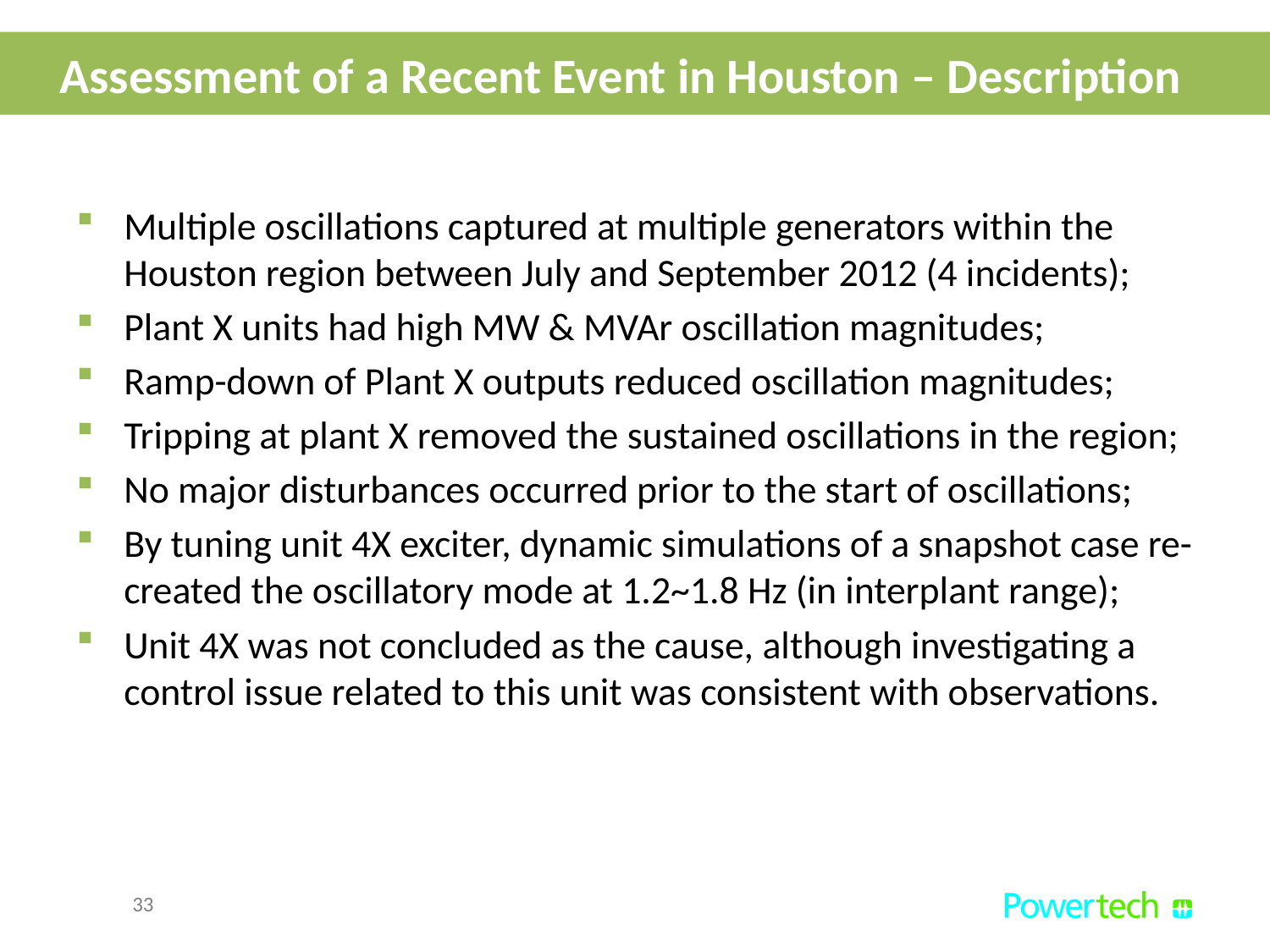

Assessment of a Recent Event in Houston – Description
Multiple oscillations captured at multiple generators within the Houston region between July and September 2012 (4 incidents);
Plant X units had high MW & MVAr oscillation magnitudes;
Ramp-down of Plant X outputs reduced oscillation magnitudes;
Tripping at plant X removed the sustained oscillations in the region;
No major disturbances occurred prior to the start of oscillations;
By tuning unit 4X exciter, dynamic simulations of a snapshot case re-created the oscillatory mode at 1.2~1.8 Hz (in interplant range);
Unit 4X was not concluded as the cause, although investigating a control issue related to this unit was consistent with observations.
33